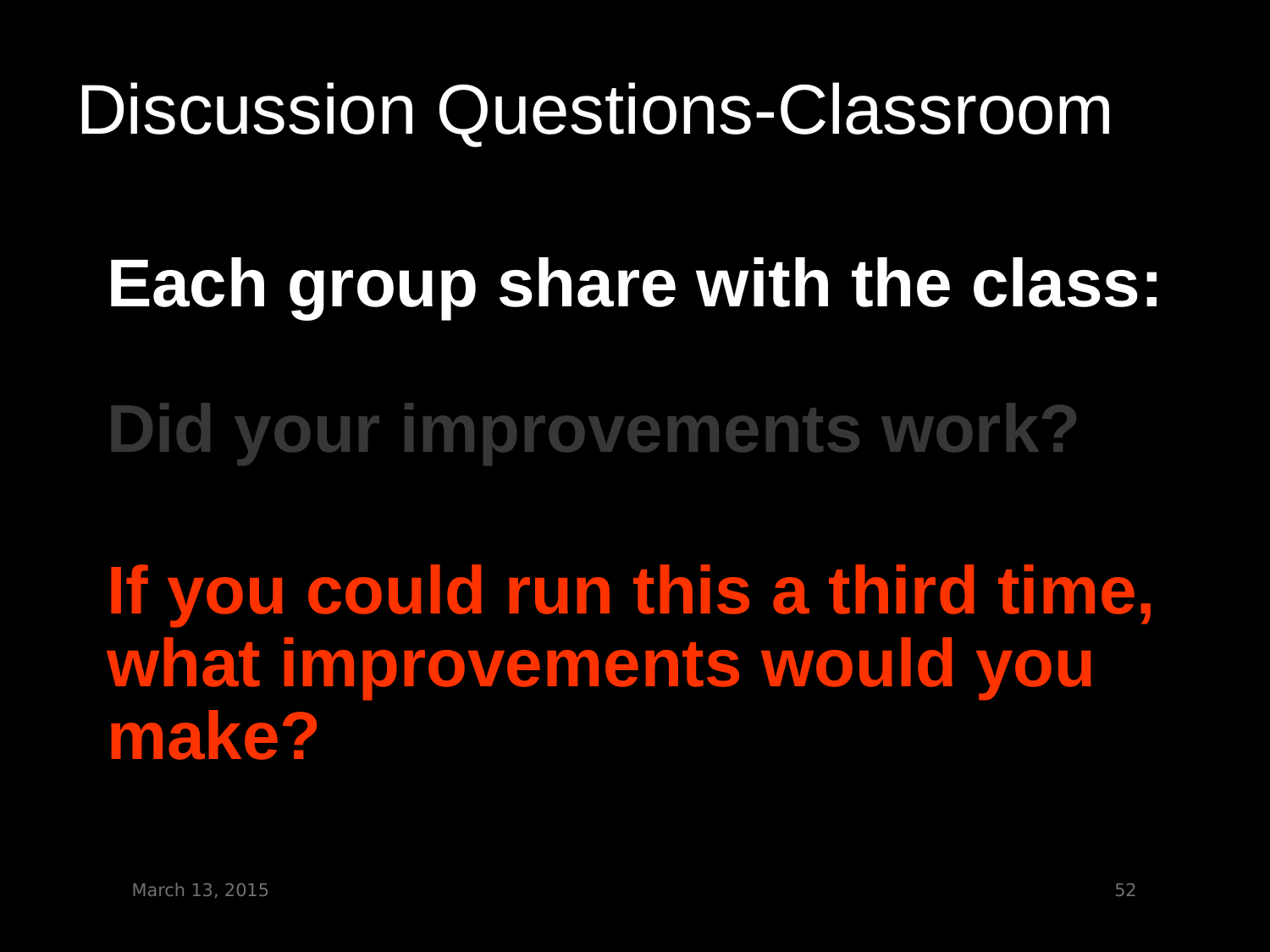

Discussion Questions-Classroom
Each group share with the class:
Did your improvements work?

If you could run this a third time, what improvements would you make?
March 13, 2015
52